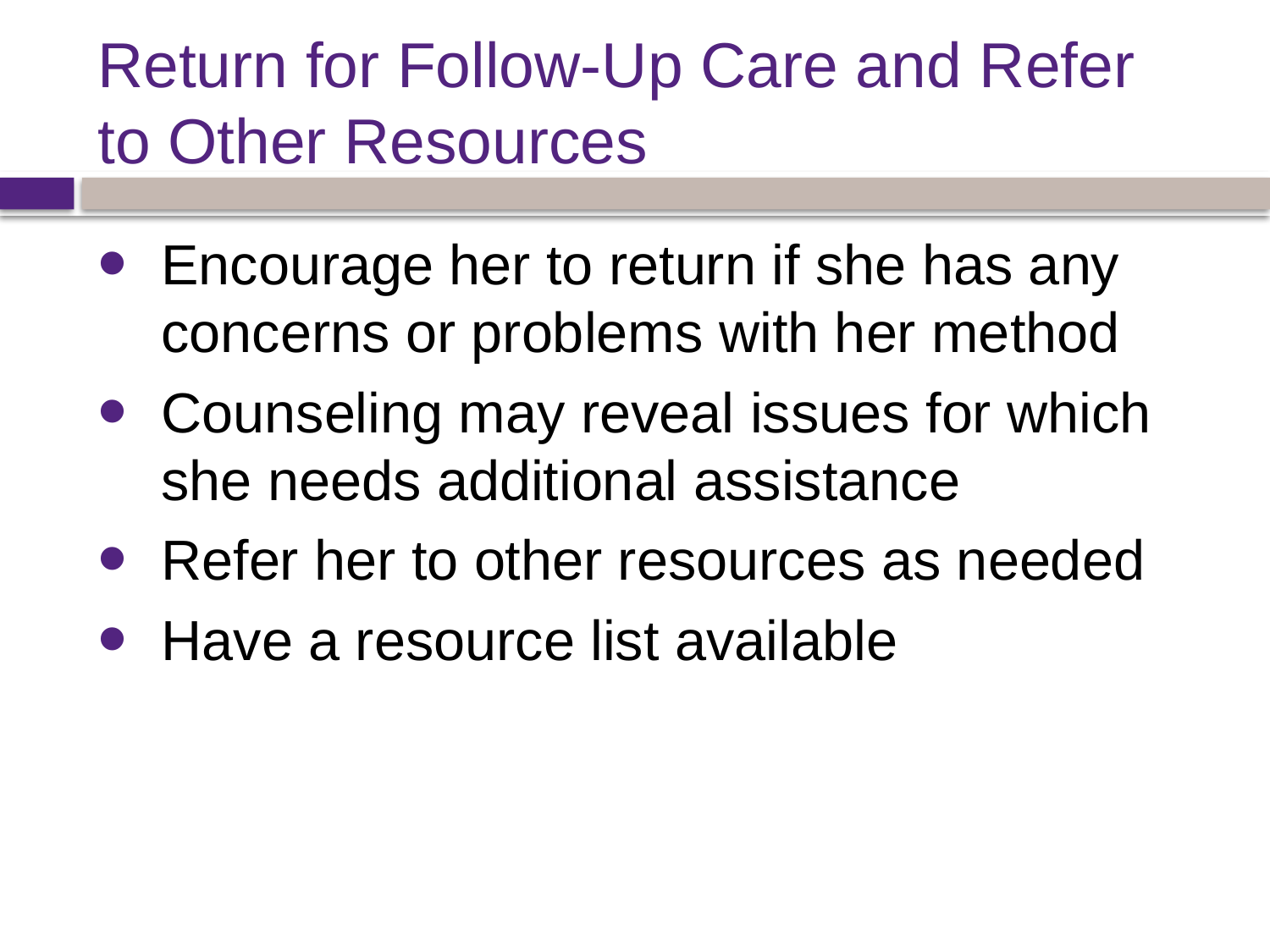

# Return for Follow-Up Care and Refer to Other Resources
Encourage her to return if she has any concerns or problems with her method
Counseling may reveal issues for which she needs additional assistance
Refer her to other resources as needed
Have a resource list available